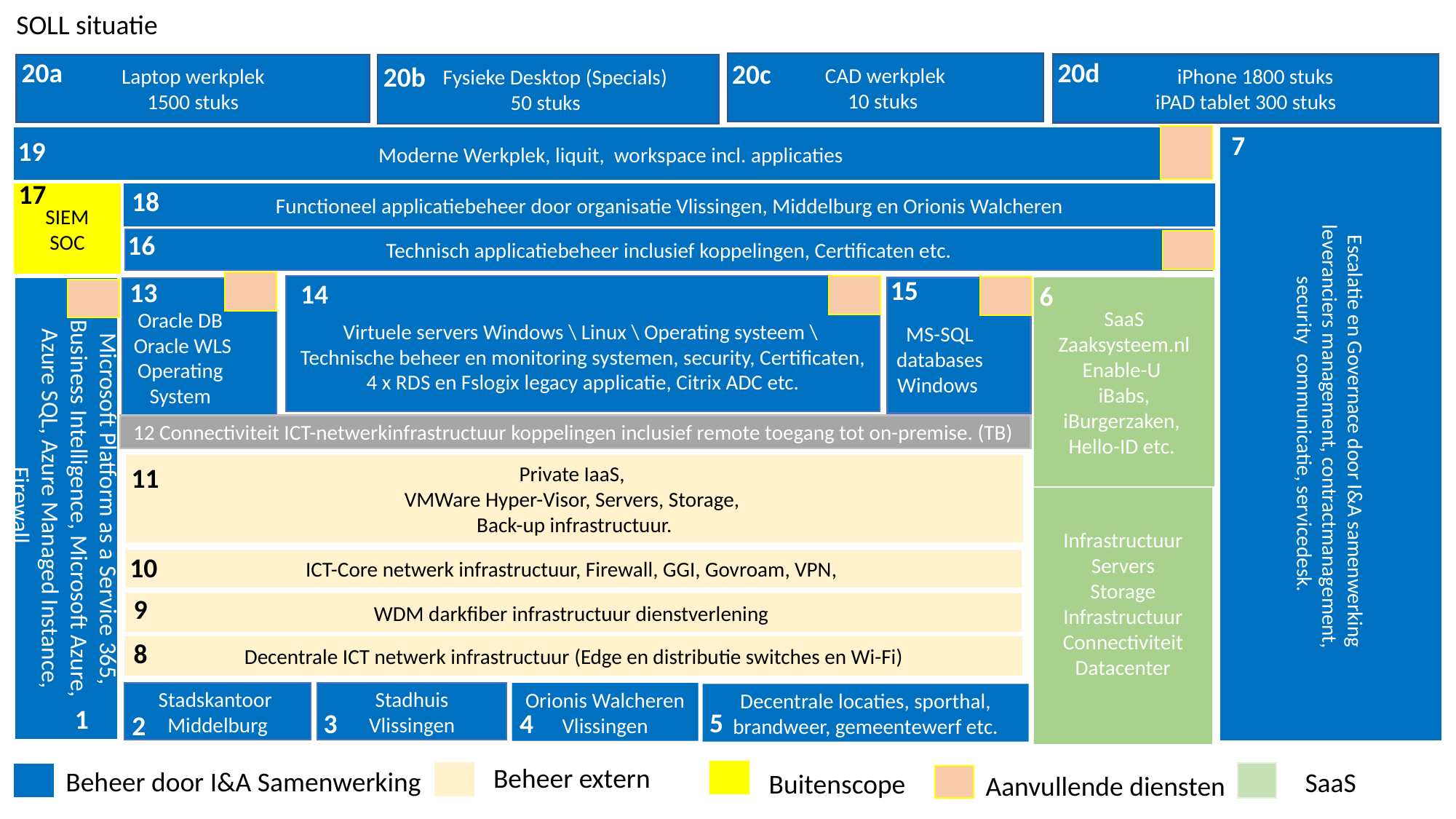

SOLL situatie
20a
20d
20c
CAD werkplek
10 stuks
20b
    iPhone 1800 stuks
iPAD tablet 300 stuks
Laptop werkplek
1500 stuks
   Fysieke Desktop (Specials)
50 stuks
7

19
   Escalatie en Governace door I&A samenwerking
 leveranciers management, contractmanagement,
security  communicatie, servicedesk.
Moderne Werkplek, liquit,  workspace incl. applicaties
17
18
1
SIEM
SOC
Functioneel applicatiebeheer door organisatie Vlissingen, Middelburg en Orionis Walcheren
16
16
Technisch applicatiebeheer inclusief koppelingen, Certificaten etc.

15
13
14

6

Virtuele servers Windows \ Linux \ Operating systeem \
Technische beheer en monitoring systemen, security, Certificaten, 4 x RDS en Fslogix legacy applicatie, Citrix ADC etc.

 Microsoft Platform as a Service 365,
Business Intelligence, Microsoft Azure,
Azure SQL, Azure Managed Instance, Firewall.

SaaS
Zaaksysteem.nl
Enable-U
iBabs, iBurgerzaken,  Hello-ID etc.

Oracle DB
Oracle WLS
Operating
System
MS-SQL
databases
Windows

12 Connectiviteit ICT-netwerkinfrastructuur koppelingen inclusief remote toegang tot on-premise. (TB)
Private IaaS,
VMWare Hyper-Visor, Servers, Storage,
Back-up infrastructuur.
11
6
Infrastructuur
Servers
Storage
Infrastructuur
Connectiviteit
Datacenter

1
5
10
ICT-Core netwerk infrastructuur, Firewall, GGI, Govroam, VPN,
9
4
WDM darkfiber infrastructuur dienstverlening
8
3
Decentrale ICT netwerk infrastructuur (Edge en distributie switches en Wi-Fi)
Stadskantoor  Middelburg
Stadhuis
Vlissingen
Orionis Walcheren
Vlissingen
Decentrale locaties, sporthal, brandweer, gemeentewerf etc.
1
5
3
4
2
Beheer extern
Beheer door I&A Samenwerking
SaaS
Buitenscope

Aanvullende diensten